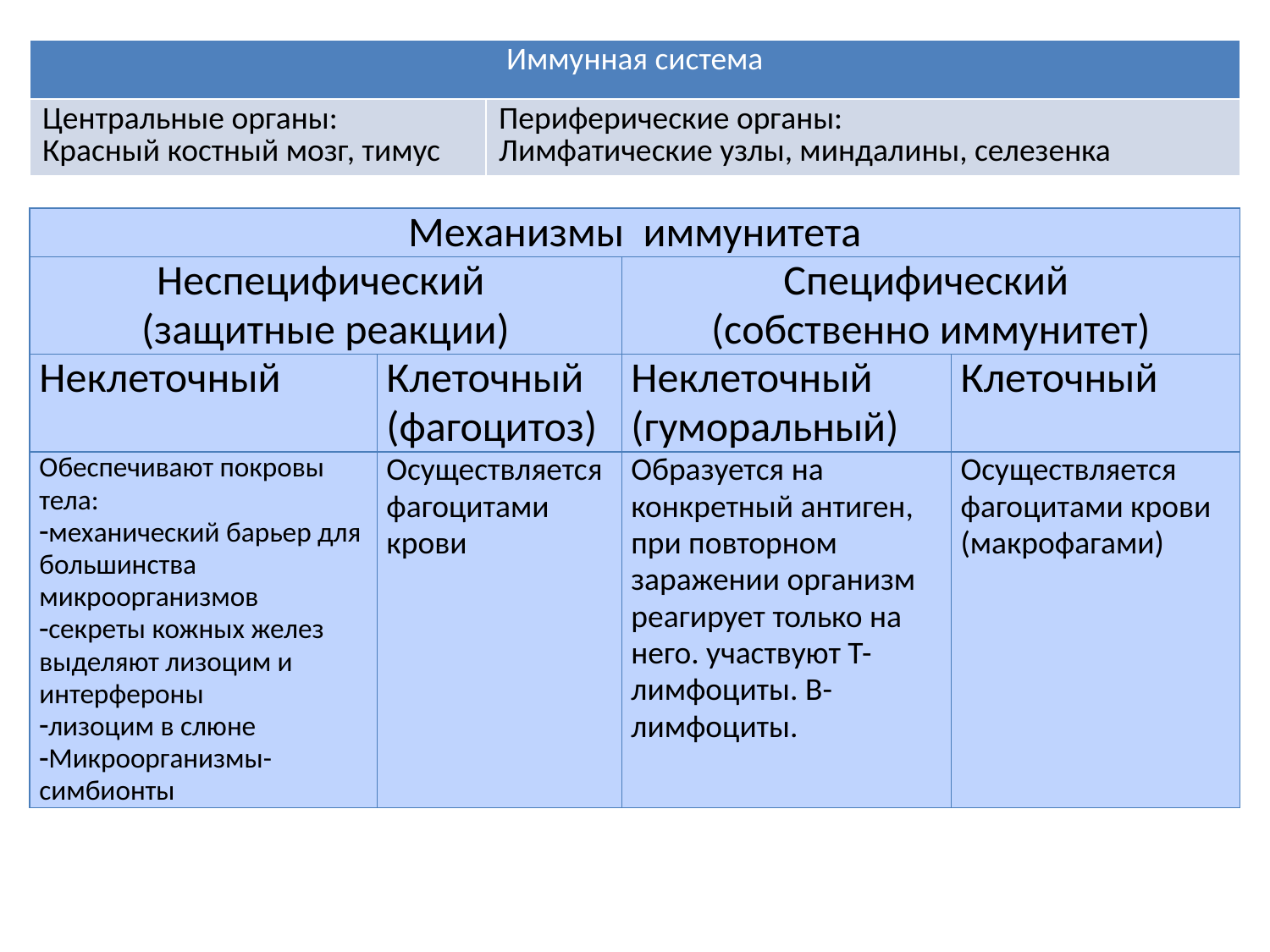

| Иммунная система |  |
| --- | --- |
| Центральные органы: Красный костный мозг, тимус | Периферические органы: Лимфатические узлы, миндалины, селезенка |
| Механизмы иммунитета |  |  |  |
| --- | --- | --- | --- |
| Неспецифический (защитные реакции) |  | Специфический (собственно иммунитет) |  |
| Неклеточный | Клеточный (фагоцитоз) | Неклеточный (гуморальный) | Клеточный |
| Обеспечивают покровы тела: механический барьер для большинства микроорганизмов секреты кожных желез выделяют лизоцим и интерфероны лизоцим в слюне Микроорганизмы- симбионты | Осуществляется фагоцитами крови | Образуется на конкретный антиген, при повторном заражении организм реагирует только на него. участвуют Т-лимфоциты. В-лимфоциты. | Осуществляется фагоцитами крови (макрофагами) |